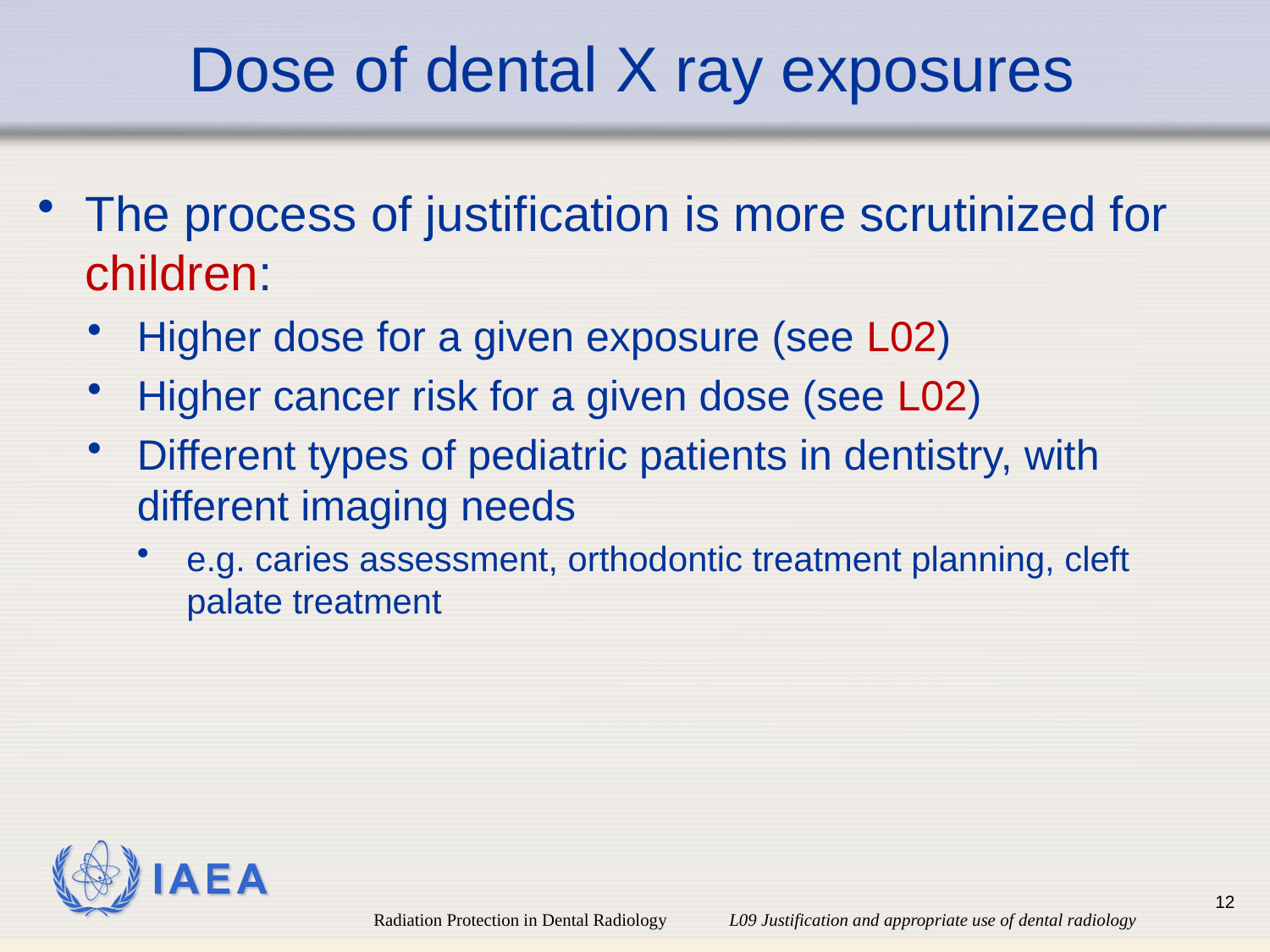

# Dose of dental X ray exposures
The process of justification is more scrutinized for children:
Higher dose for a given exposure (see L02)
Higher cancer risk for a given dose (see L02)
Different types of pediatric patients in dentistry, with different imaging needs
e.g. caries assessment, orthodontic treatment planning, cleft palate treatment

12
Radiation Protection in Dental Radiology              L09 Justification and appropriate use of dental radiology